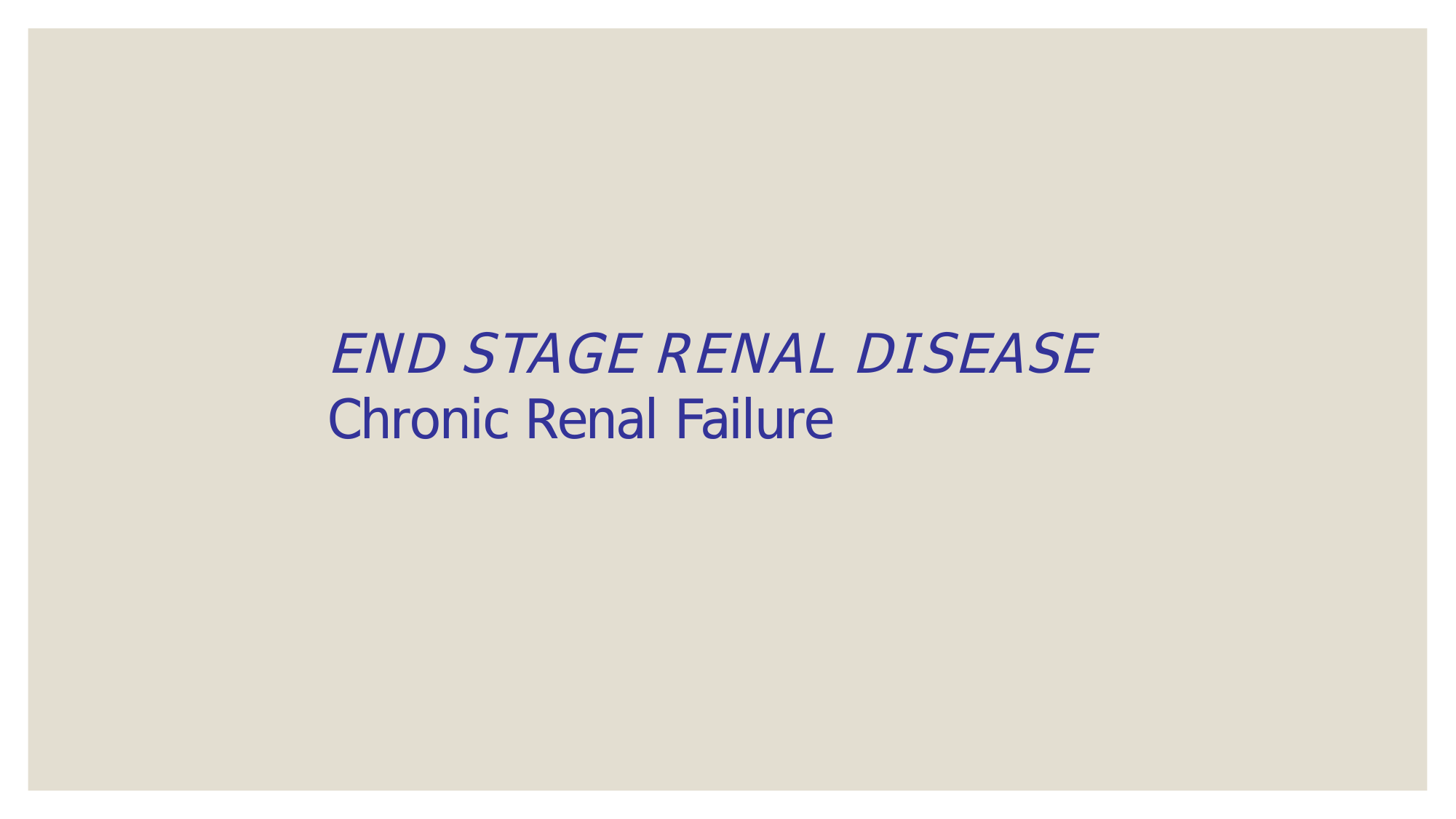

END STAGE RENAL DISEASE
Chronic Renal Failure